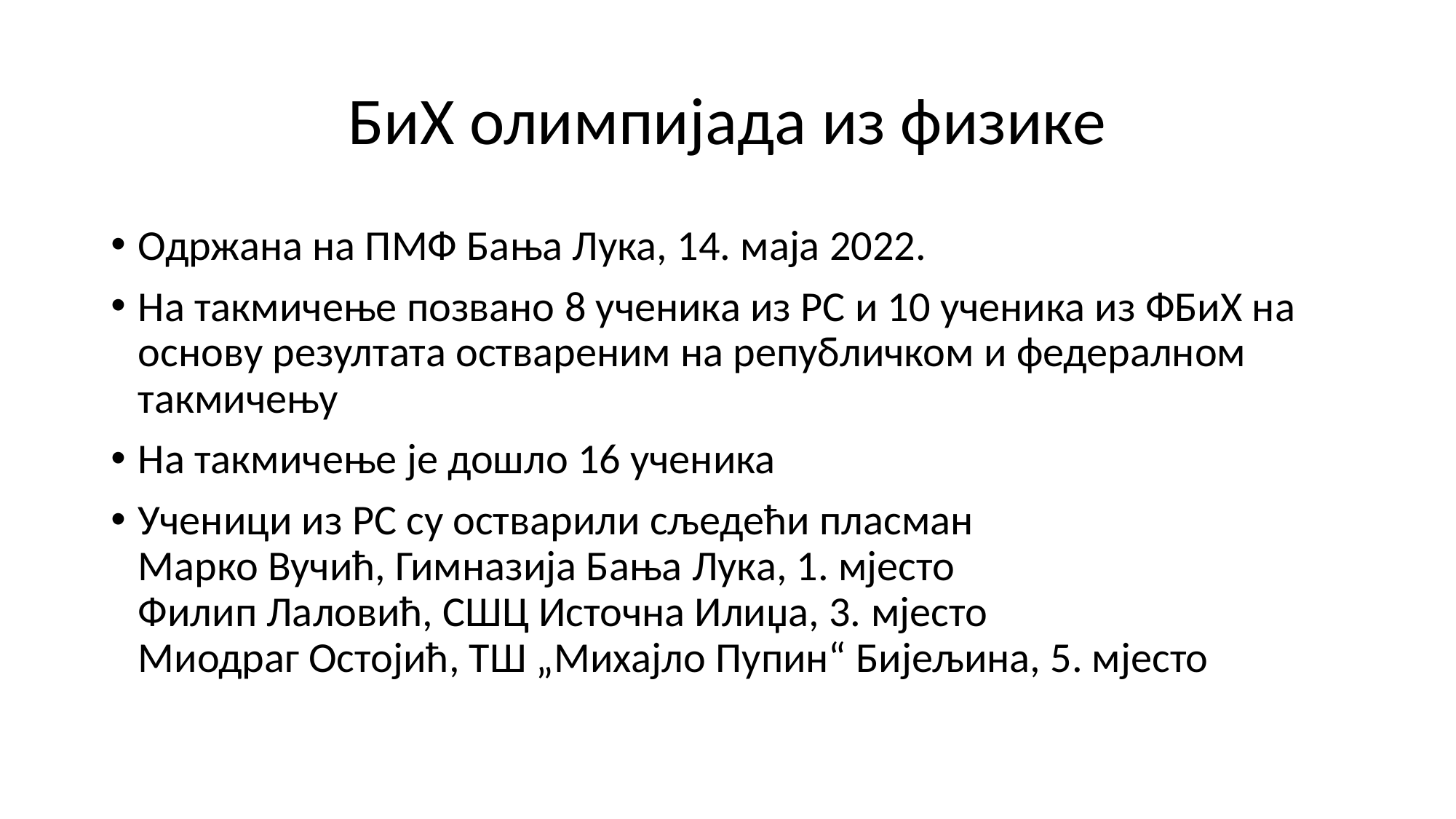

# БиХ олимпијада из физике
Одржана на ПМФ Бања Лука, 14. маја 2022.
На такмичење позвано 8 ученика из РС и 10 ученика из ФБиХ на основу резултата оствареним на републичком и федералном такмичењу
На такмичење је дошло 16 ученика
Ученици из РС су остварили сљедећи пласман
Марко Вучић, Гимназија Бања Лука, 1. мјесто
Филип Лаловић, СШЦ Источна Илиџа, 3. мјесто
Миодраг Остојић, ТШ „Михајло Пупин“ Бијељина, 5. мјесто